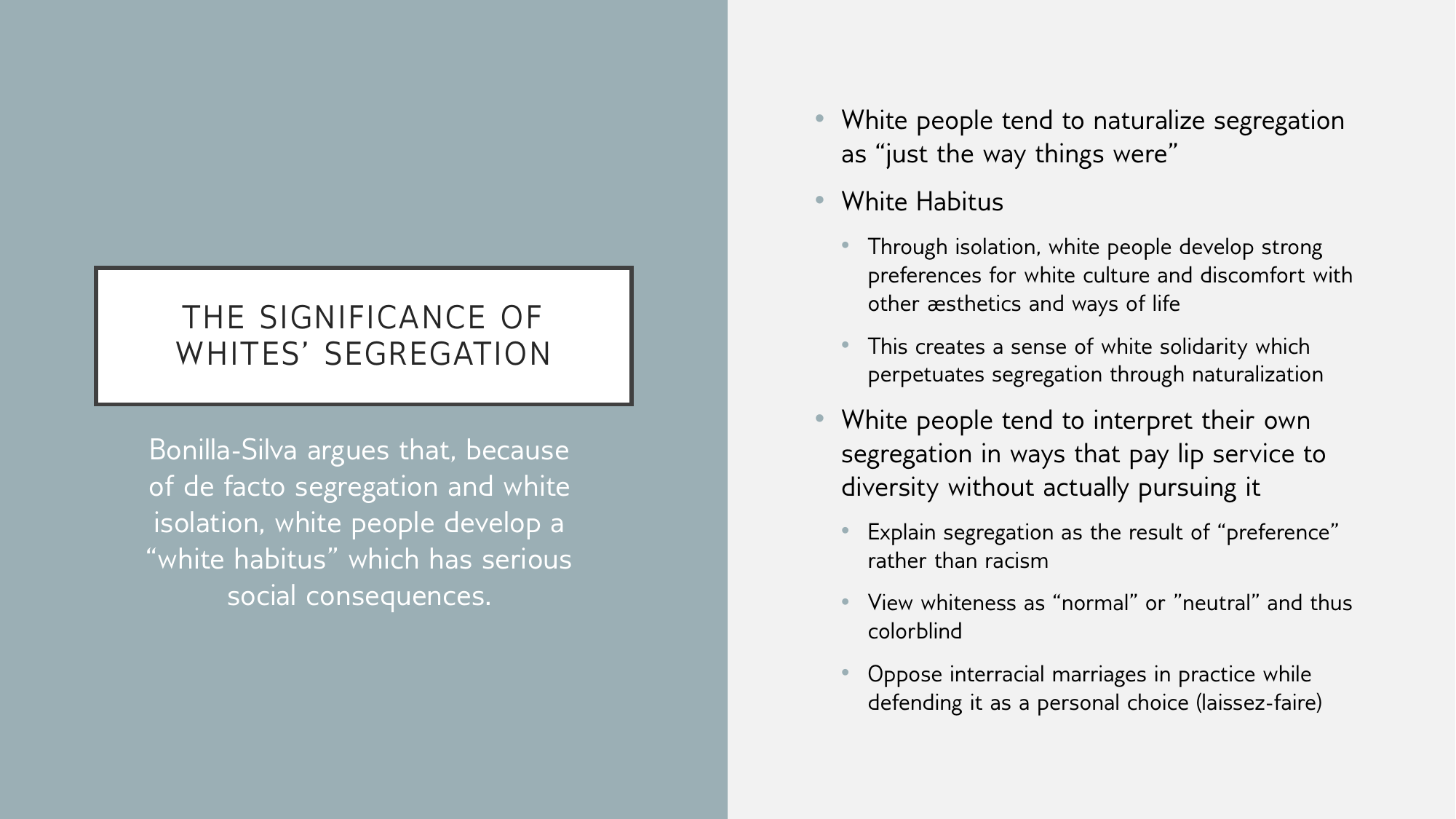

White people tend to naturalize segregation as “just the way things were”
White Habitus
Through isolation, white people develop strong preferences for white culture and discomfort with other aesthetics and ways of life
This creates a sense of white solidarity which perpetuates segregation through naturalization
White people tend to interpret their own segregation in ways that pay lip service to diversity without actually pursuing it
Explain segregation as the result of “preference” rather than racism
View whiteness as “normal” or ”neutral” and thus colorblind
Oppose interracial marriages in practice while defending it as a personal choice (laissez-faire)
# The Significance of Whites’ Segregation
Bonilla-Silva argues that, because of de facto segregation and white isolation, white people develop a “white habitus” which has serious social consequences.